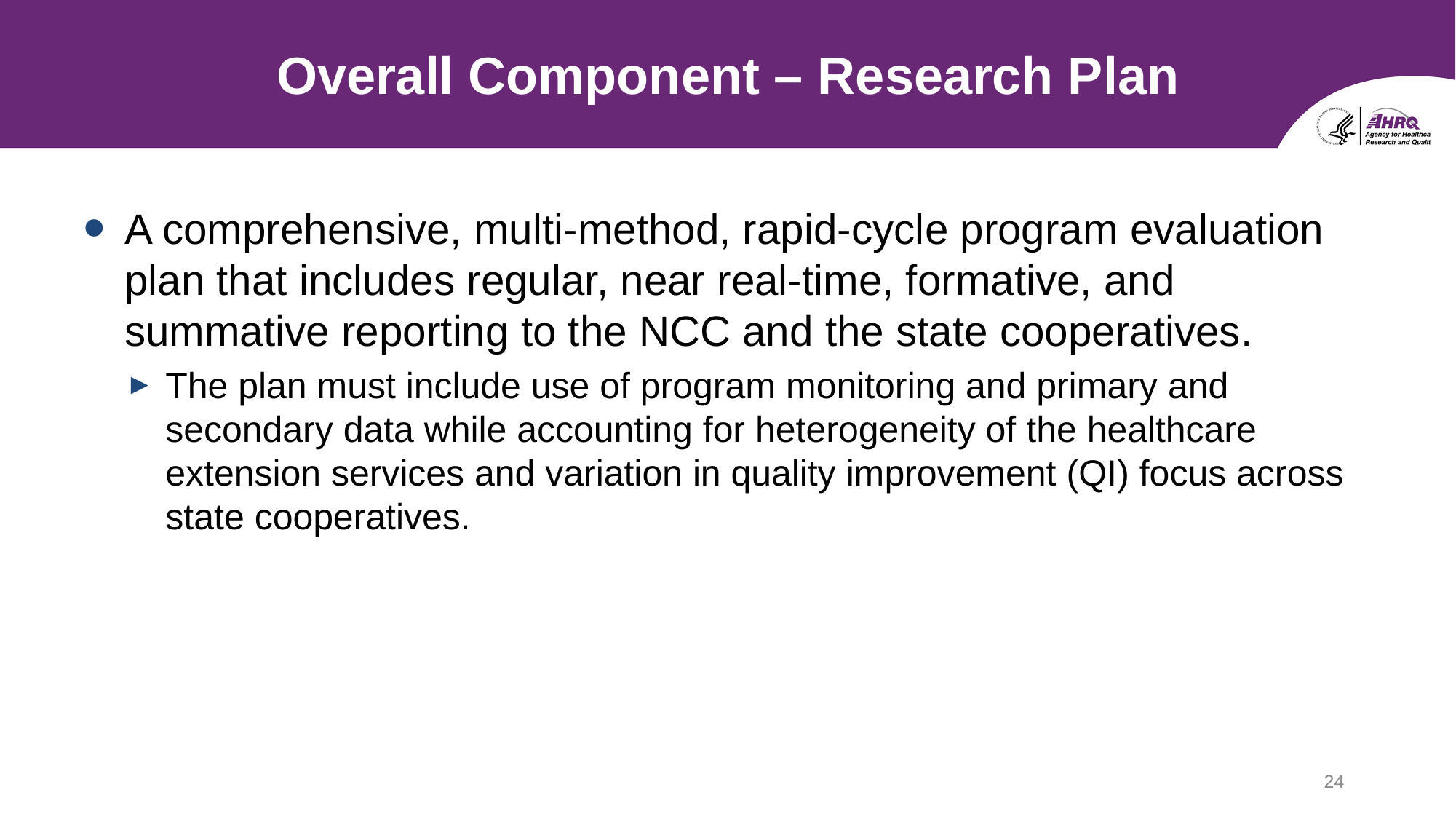

# Overall Component – Research Plan
A comprehensive, multi-method, rapid-cycle program evaluation plan that includes regular, near real-time, formative, and summative reporting to the NCC and the state cooperatives.
The plan must include use of program monitoring and primary and secondary data while accounting for heterogeneity of the healthcare extension services and variation in quality improvement (QI) focus across state cooperatives.
24